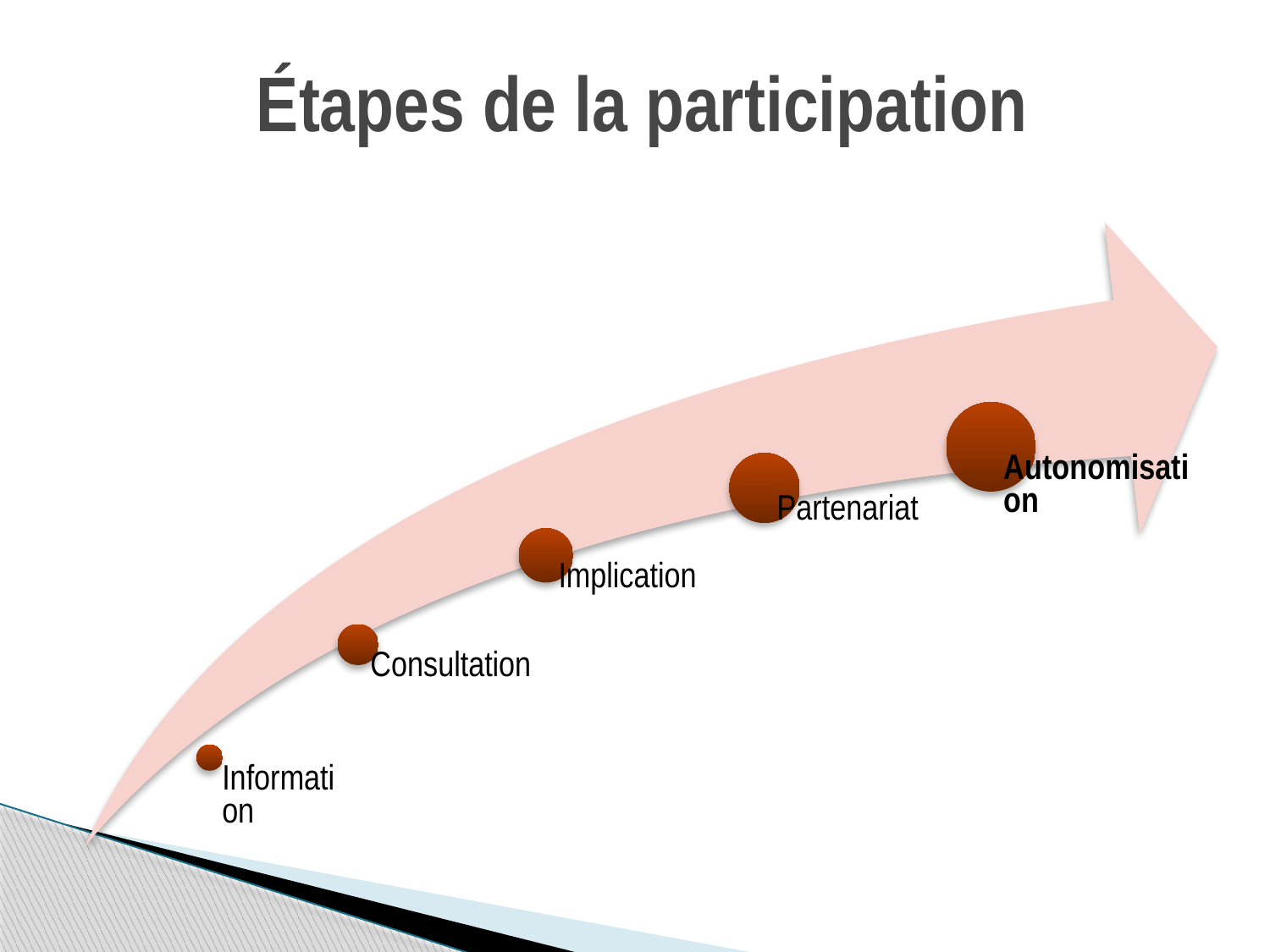

# Étapes de la participation
Information
Consultation
Autonomisation
Implication
Partenariat